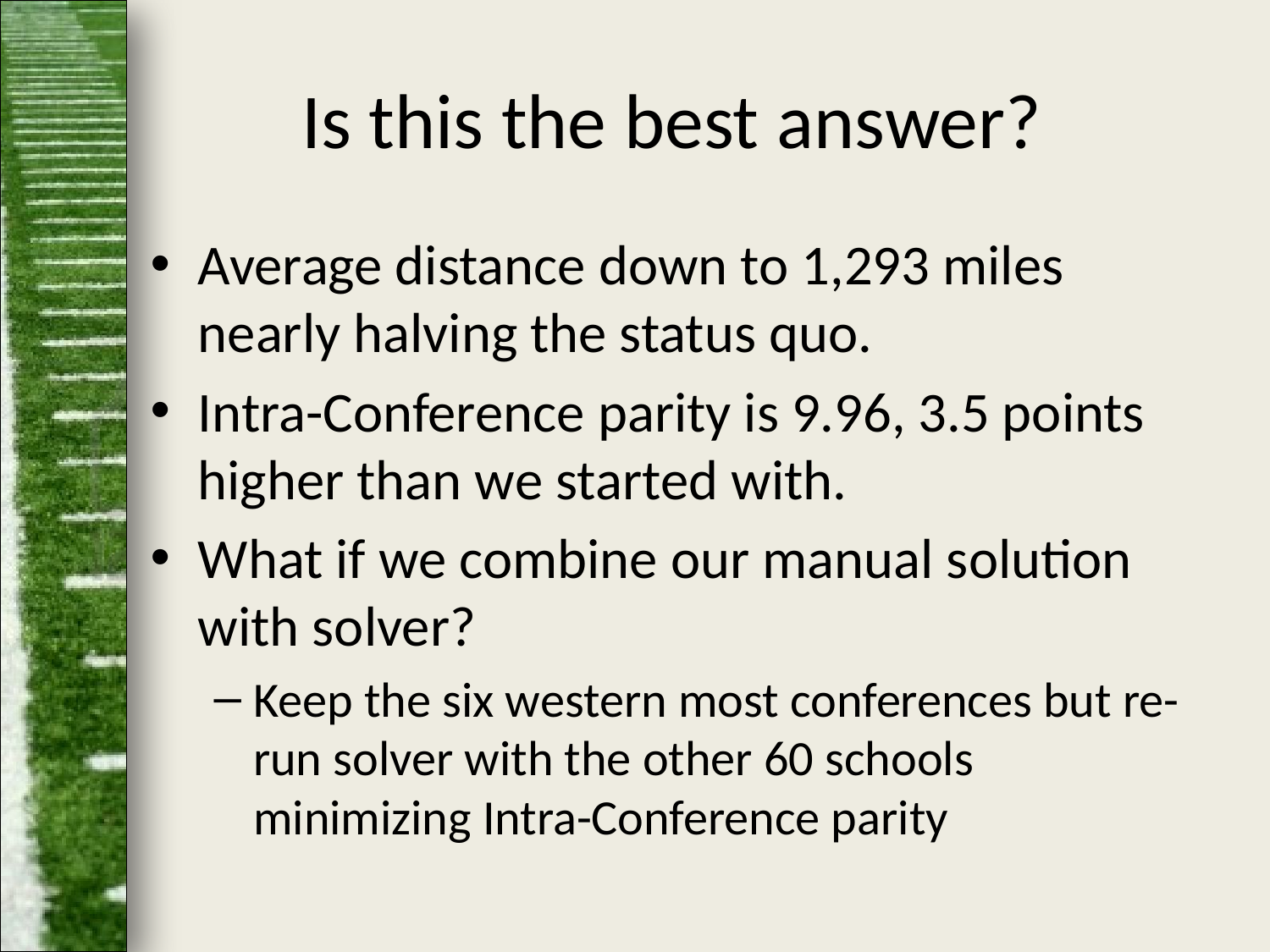

# Is this the best answer?
Average distance down to 1,293 miles nearly halving the status quo.
Intra-Conference parity is 9.96, 3.5 points higher than we started with.
What if we combine our manual solution with solver?
Keep the six western most conferences but re-run solver with the other 60 schools minimizing Intra-Conference parity